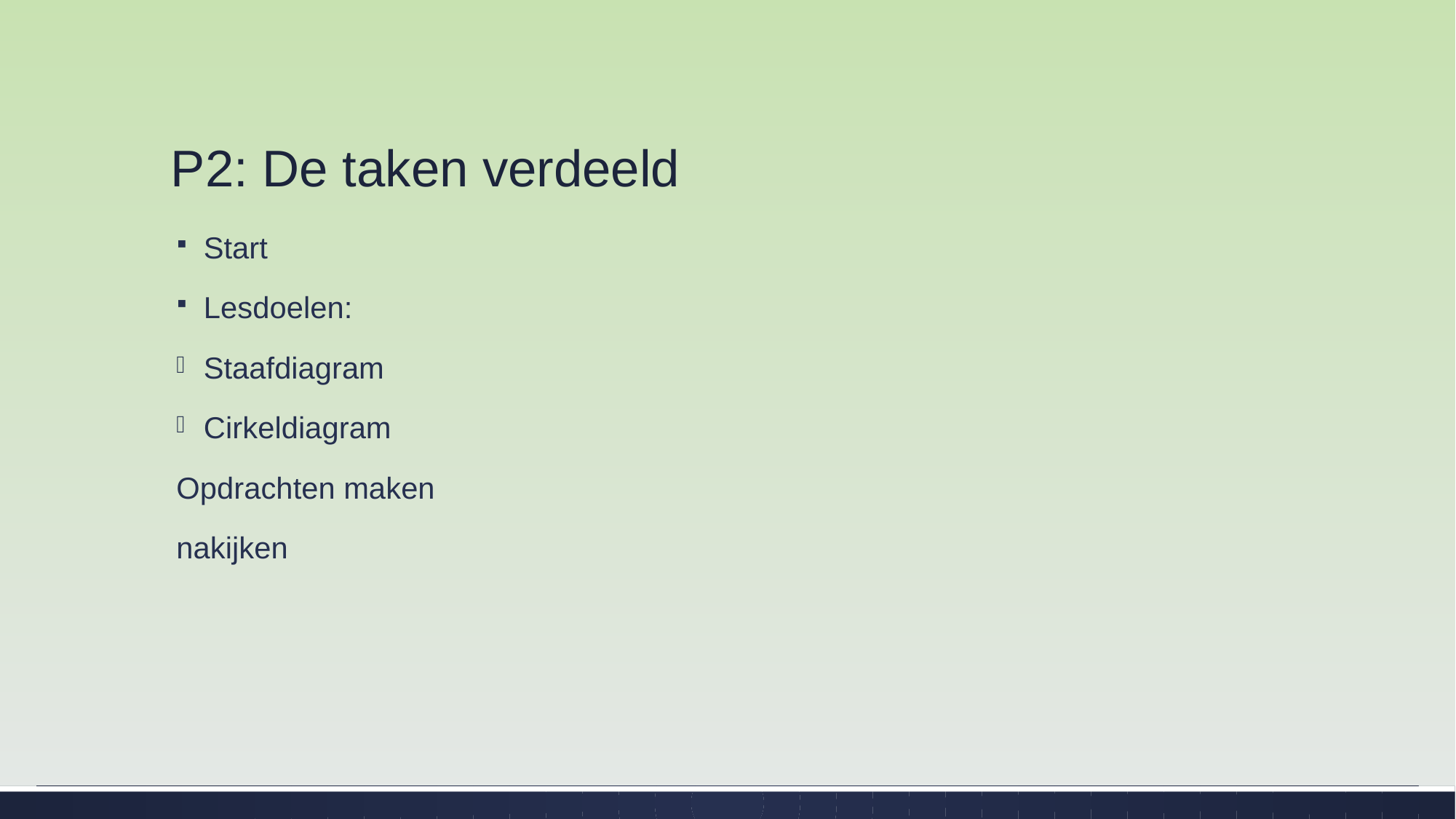

# P2: De taken verdeeld
Start
Lesdoelen:
Staafdiagram
Cirkeldiagram
Opdrachten maken
nakijken